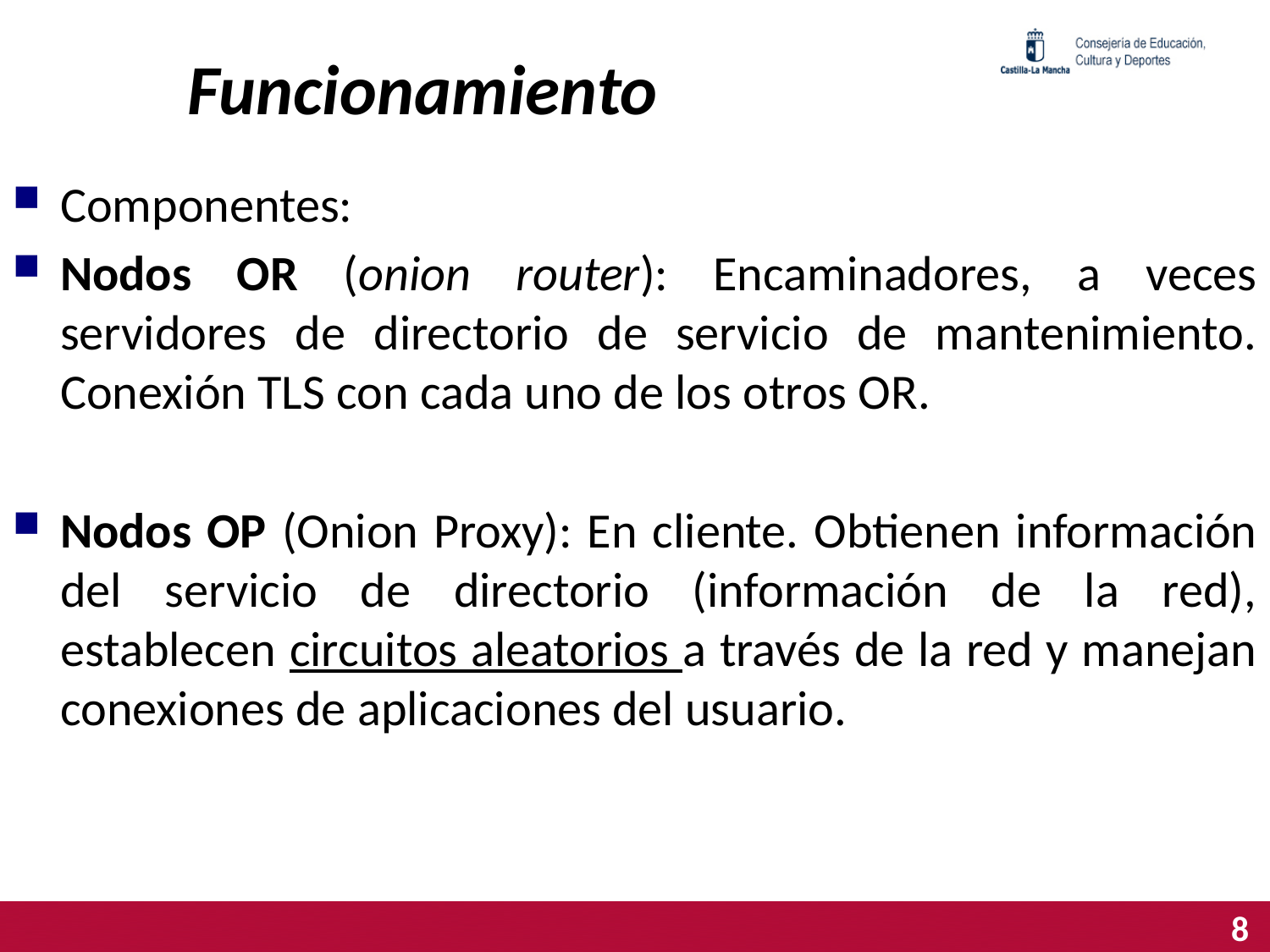

# Funcionamiento
Componentes:
Nodos OR (onion router): Encaminadores, a veces servidores de directorio de servicio de mantenimiento. Conexión TLS con cada uno de los otros OR.

Nodos OP (Onion Proxy): En cliente. Obtienen información del servicio de directorio (información de la red), establecen circuitos aleatorios a través de la red y manejan conexiones de aplicaciones del usuario.